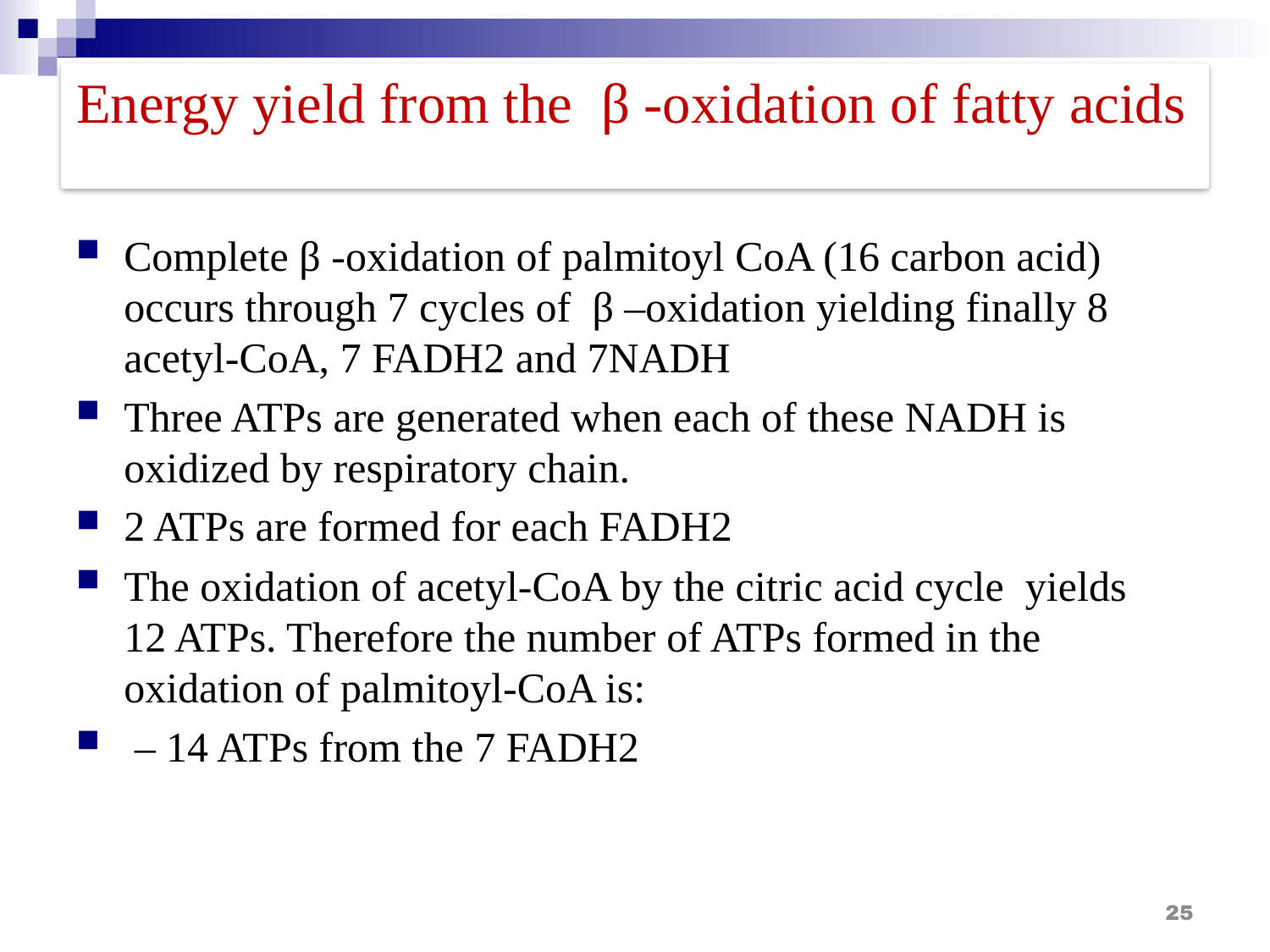

# Energy yield from the  β -oxidation of fatty acids
Complete β -oxidation of palmitoyl CoA (16 carbon acid) occurs through 7 cycles of  β –oxidation yielding finally 8 acetyl-CoA, 7 FADH2 and 7NADH
Three ATPs are generated when each of these NADH is oxidized by respiratory chain.
2 ATPs are formed for each FADH2
The oxidation of acetyl-CoA by the citric acid cycle  yields 12 ATPs. Therefore the number of ATPs formed in the oxidation of palmitoyl-CoA is:
 – 14 ATPs from the 7 FADH2
25